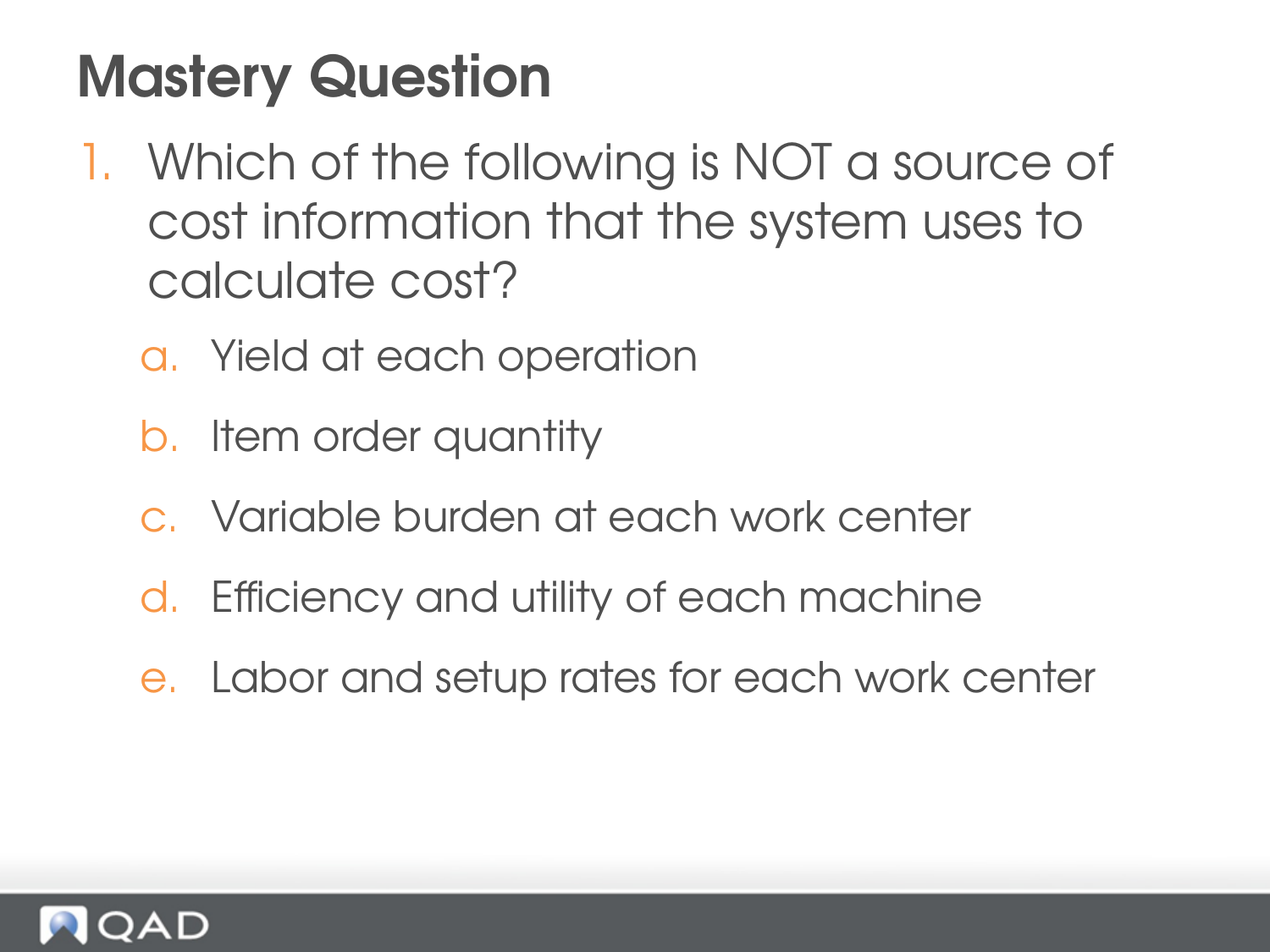

# Mastery Question
Which of the following is NOT a source of cost information that the system uses to calculate cost?
Yield at each operation
Item order quantity
Variable burden at each work center
Efficiency and utility of each machine
Labor and setup rates for each work center